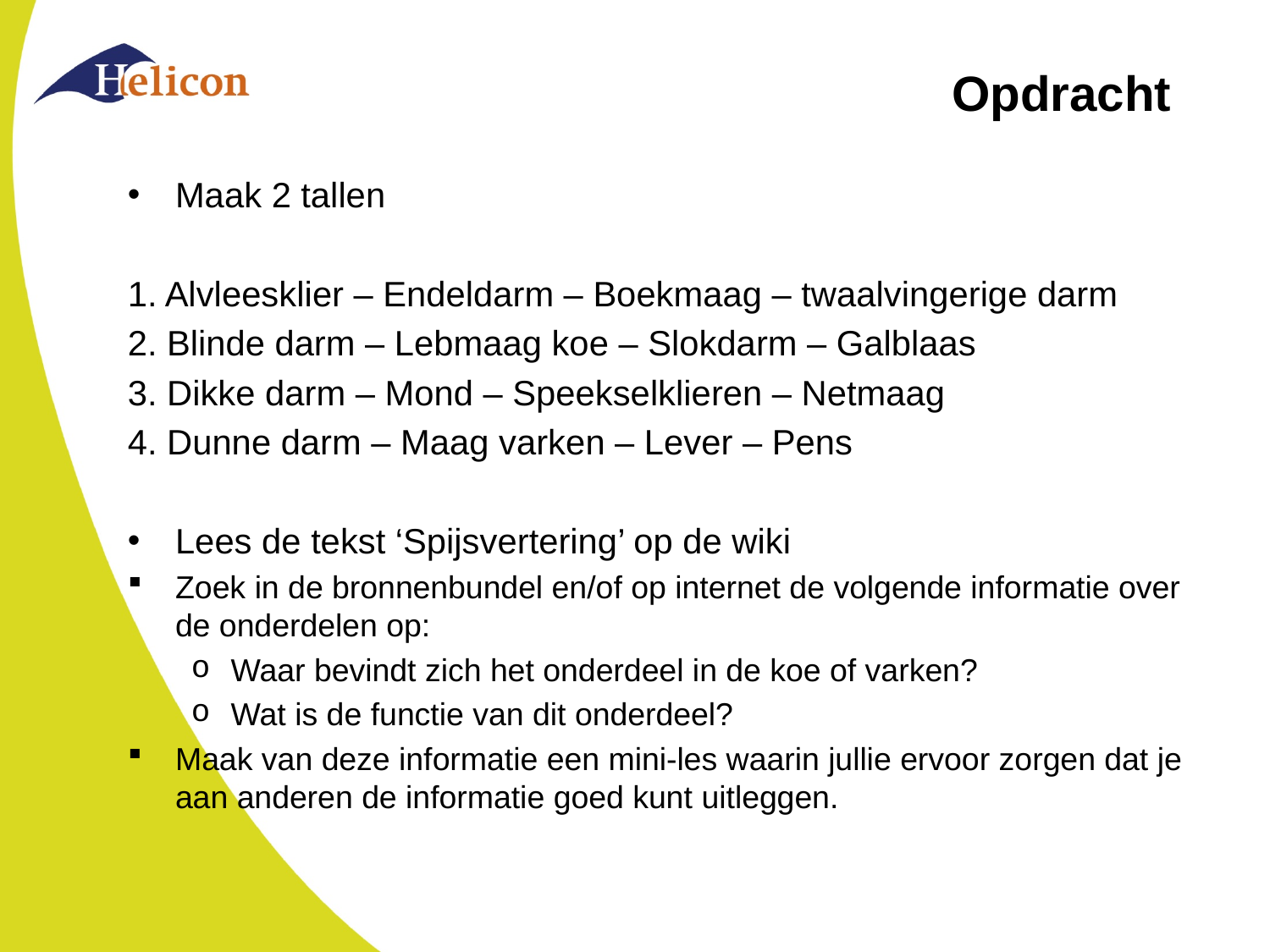

# Opdracht
Maak 2 tallen

1. Alvleesklier – Endeldarm – Boekmaag – twaalvingerige darm
2. Blinde darm – Lebmaag koe – Slokdarm – Galblaas
3. Dikke darm – Mond – Speekselklieren – Netmaag
4. Dunne darm – Maag varken – Lever – Pens

Lees de tekst ‘Spijsvertering’ op de wiki
Zoek in de bronnenbundel en/of op internet de volgende informatie over de onderdelen op:
Waar bevindt zich het onderdeel in de koe of varken?
Wat is de functie van dit onderdeel?
Maak van deze informatie een mini-les waarin jullie ervoor zorgen dat je aan anderen de informatie goed kunt uitleggen.